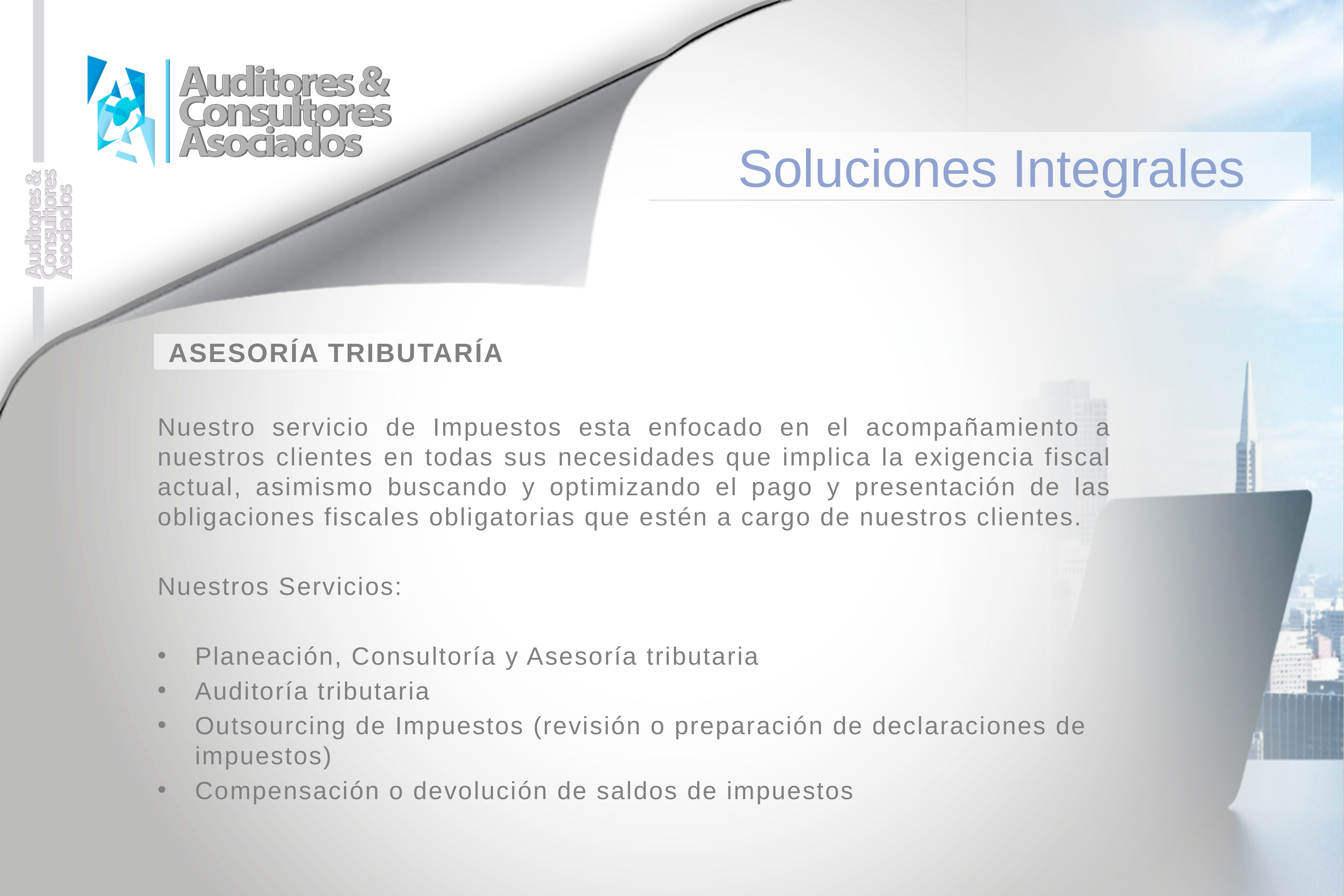

Soluciones Integrales

ASESORÍA TRIBUTARÍA

Nuestro servicio de Impuestos esta enfocado en el acompañamiento a nuestros clientes en todas sus necesidades que implica la exigencia fiscal actual, asimismo buscando y optimizando el pago y presentación de las obligaciones fiscales obligatorias que estén a cargo de nuestros clientes.

Nuestros Servicios:

Planeación, Consultoría y Asesoría tributaria
Auditoría tributaria
Outsourcing de Impuestos (revisión o preparación de declaraciones de impuestos)
Compensación o devolución de saldos de impuestos